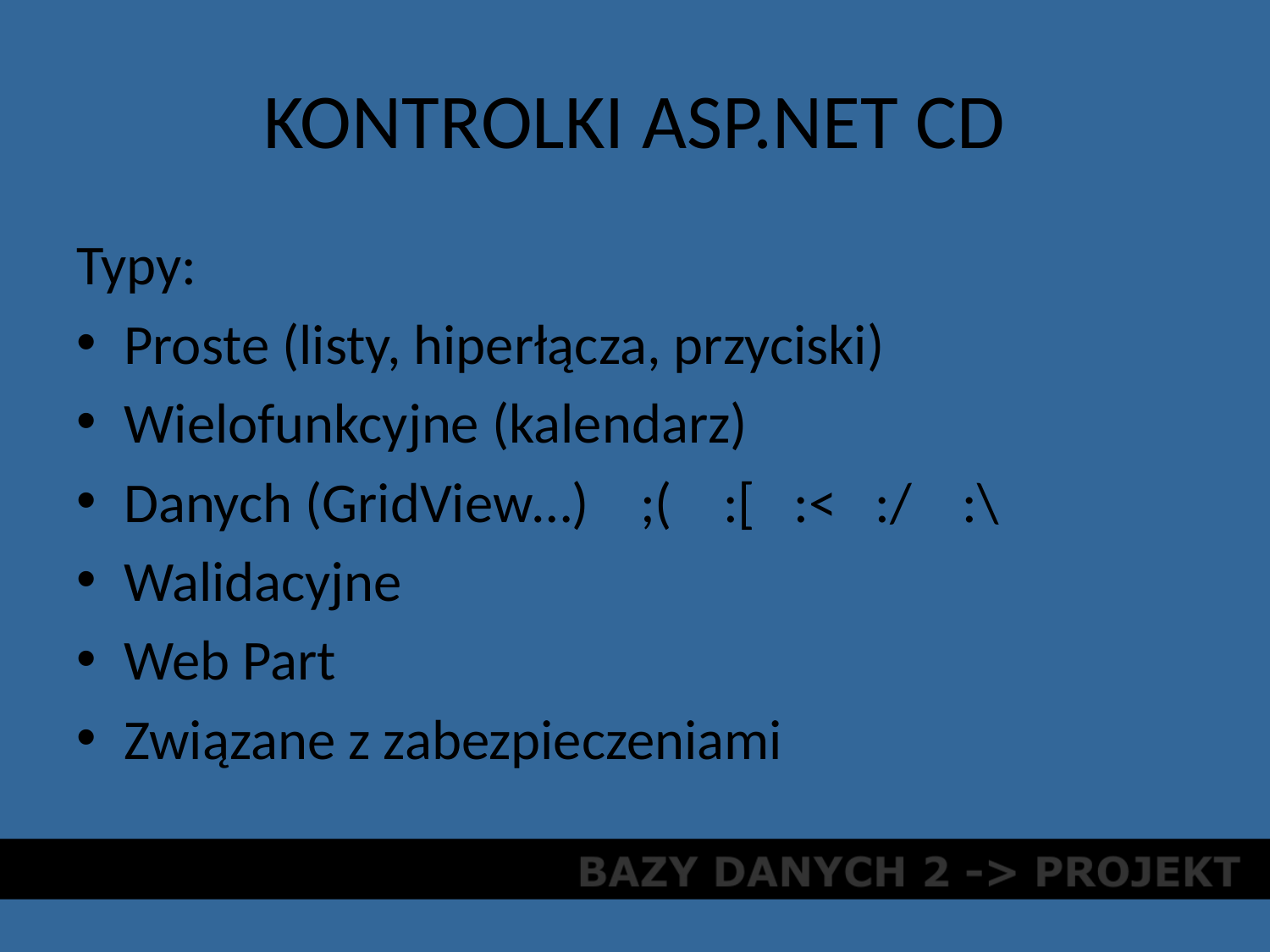

# KONTROLKI ASP.NET CD
Typy:
Proste (listy, hiperłącza, przyciski)
Wielofunkcyjne (kalendarz)
Danych (GridView…)    ;(    :[   :<   :/    :\
Walidacyjne
Web Part
Związane z zabezpieczeniami